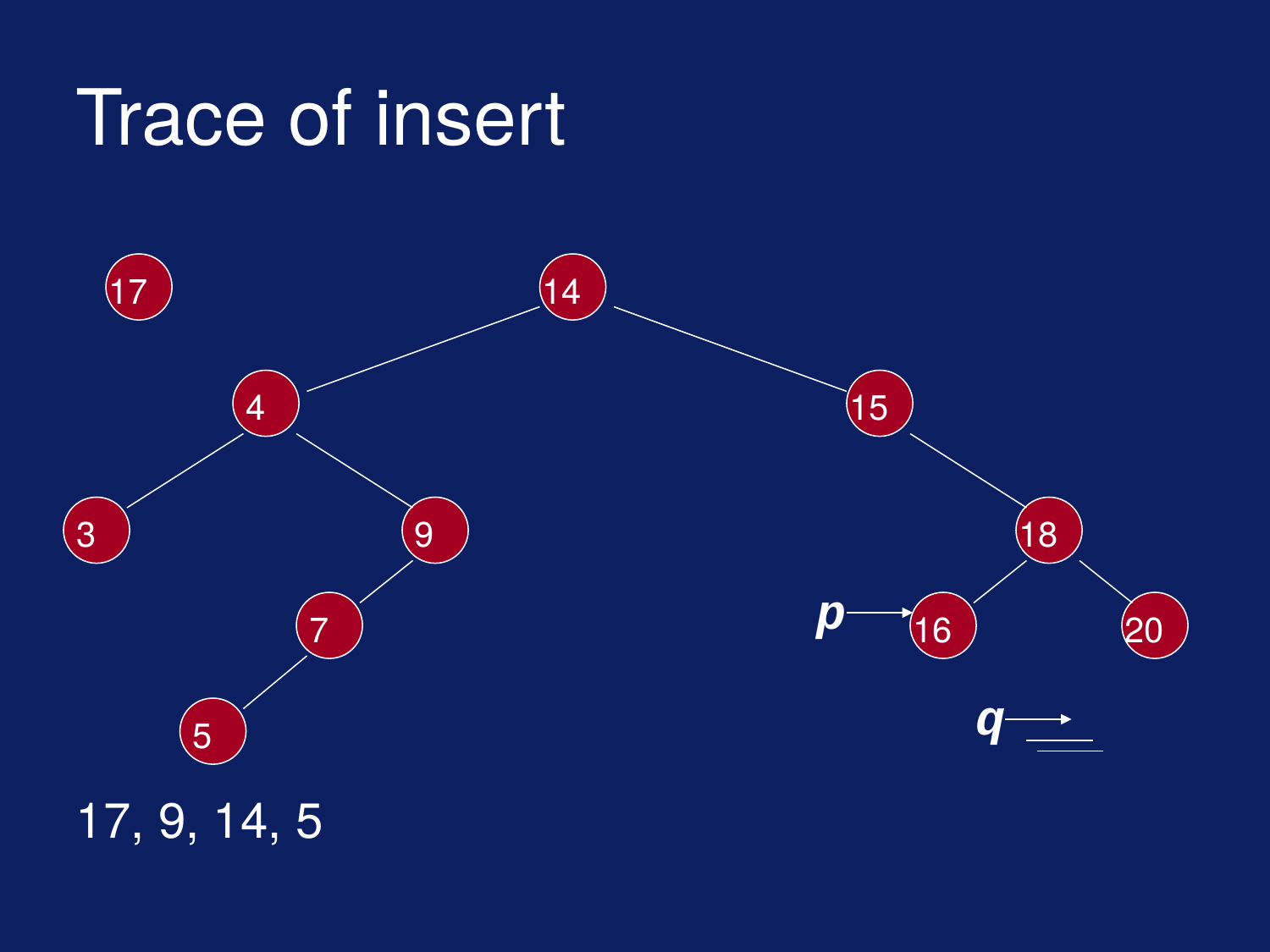

# Trace of insert

17

14

4

15

3

9

18
p

7

16

20
q

5
17, 9, 14, 5